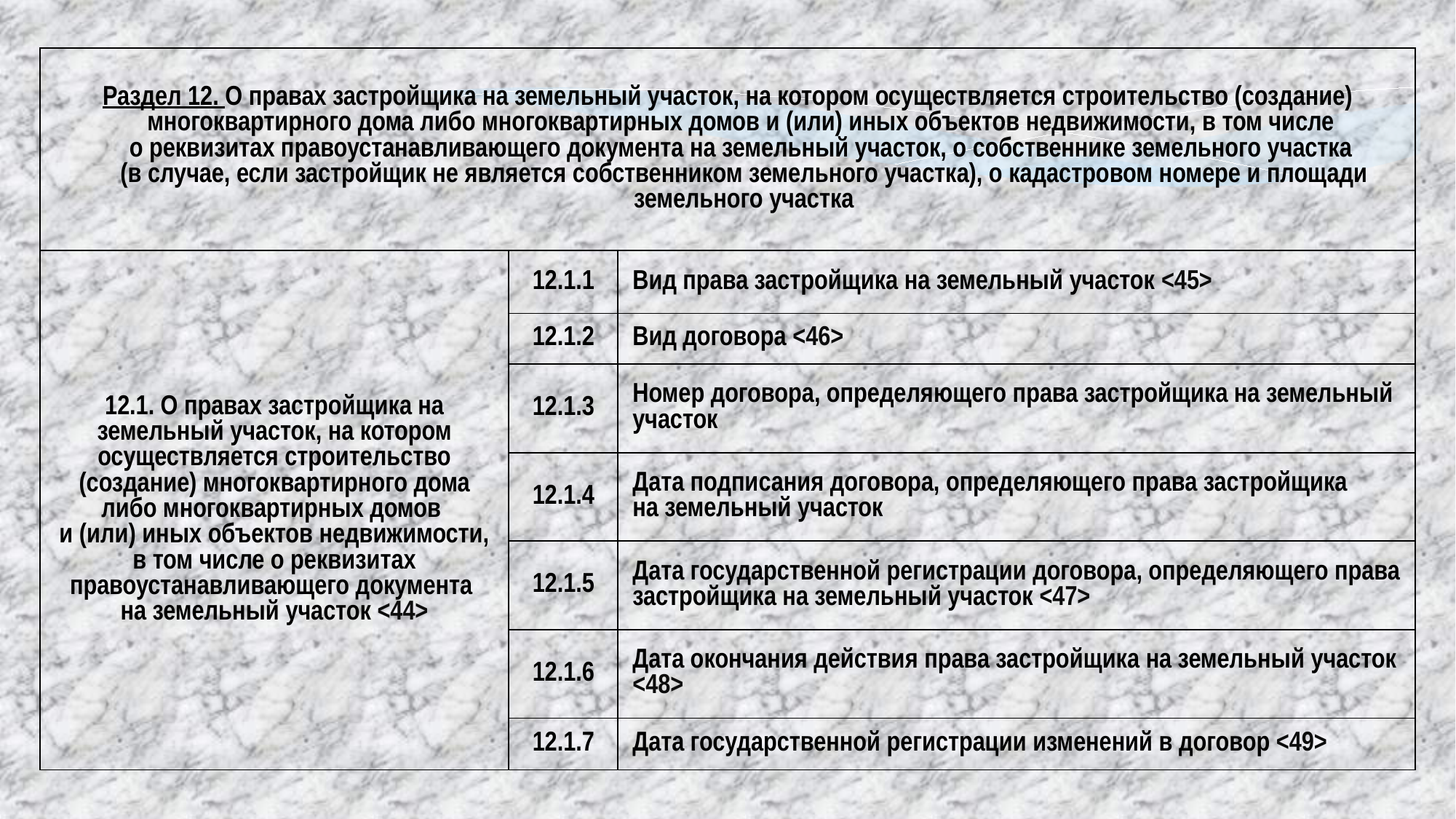

| Раздел 12. О правах застройщика на земельный участок, на котором осуществляется строительство (создание) многоквартирного дома либо многоквартирных домов и (или) иных объектов недвижимости, в том числе о реквизитах правоустанавливающего документа на земельный участок, о собственнике земельного участка (в случае, если застройщик не является собственником земельного участка), о кадастровом номере и площади земельного участка |  |  |
| --- | --- | --- |
| 12.1. О правах застройщика на земельный участок, на котором осуществляется строительство (создание) многоквартирного дома либо многоквартирных домов и (или) иных объектов недвижимости, в том числе о реквизитах правоустанавливающего документа на земельный участок <44> | 12.1.1 | Вид права застройщика на земельный участок <45> |
|  | 12.1.2 | Вид договора <46> |
|  | 12.1.3 | Номер договора, определяющего права застройщика на земельный участок |
|  | 12.1.4 | Дата подписания договора, определяющего права застройщика на земельный участок |
|  | 12.1.5 | Дата государственной регистрации договора, определяющего права застройщика на земельный участок <47> |
|  | 12.1.6 | Дата окончания действия права застройщика на земельный участок <48> |
|  | 12.1.7 | Дата государственной регистрации изменений в договор <49> |